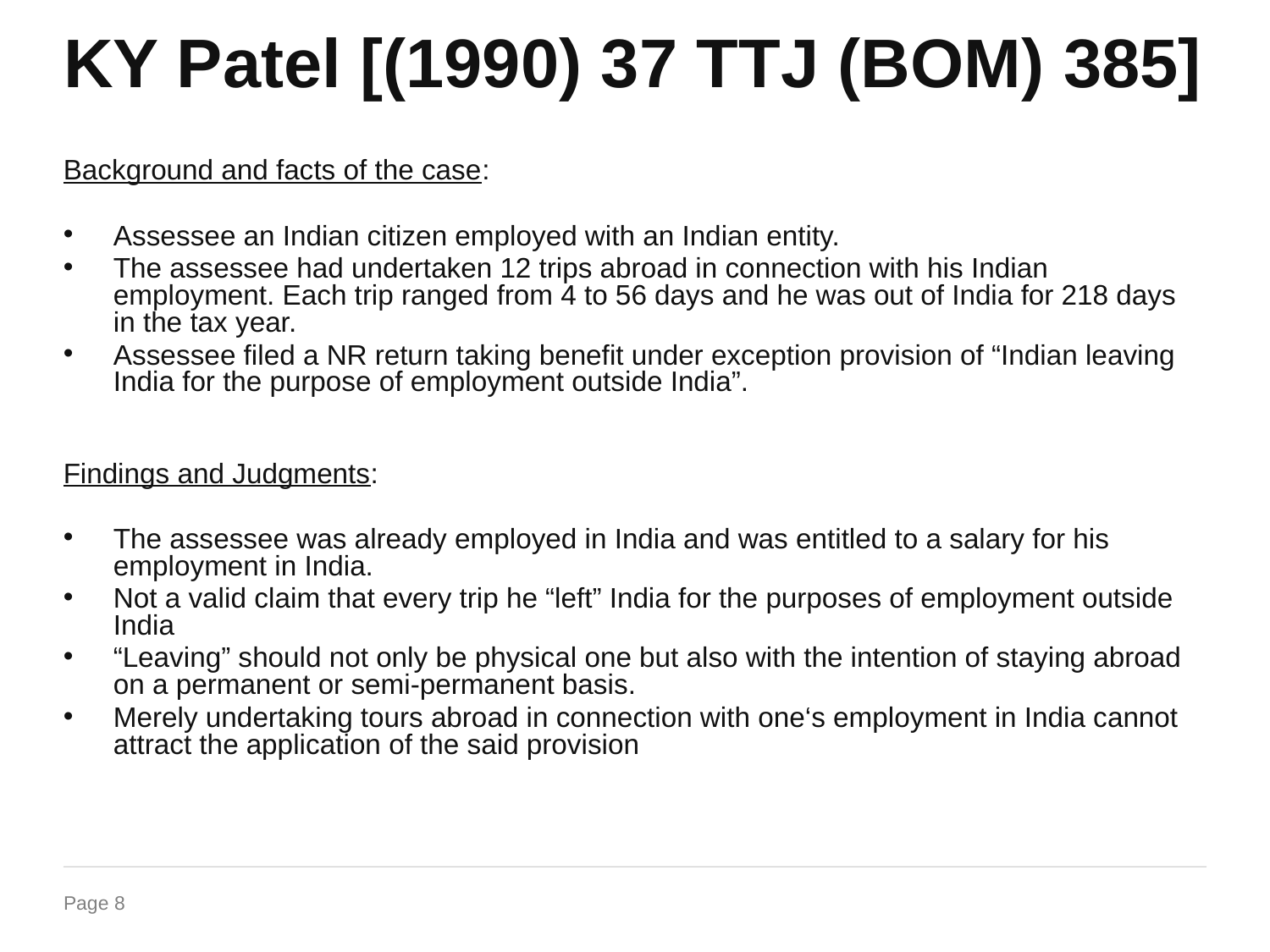

# KY Patel [(1990) 37 TTJ (BOM) 385]
Background and facts of the case:

Assessee an Indian citizen employed with an Indian entity.
The assessee had undertaken 12 trips abroad in connection with his Indian employment. Each trip ranged from 4 to 56 days and he was out of India for 218 days in the tax year.
Assessee filed a NR return taking benefit under exception provision of “Indian leaving India for the purpose of employment outside India”.

Findings and Judgments:

The assessee was already employed in India and was entitled to a salary for his employment in India.
Not a valid claim that every trip he “left” India for the purposes of employment outside India
“Leaving” should not only be physical one but also with the intention of staying abroad on a permanent or semi-permanent basis.
Merely undertaking tours abroad in connection with one‘s employment in India cannot attract the application of the said provision